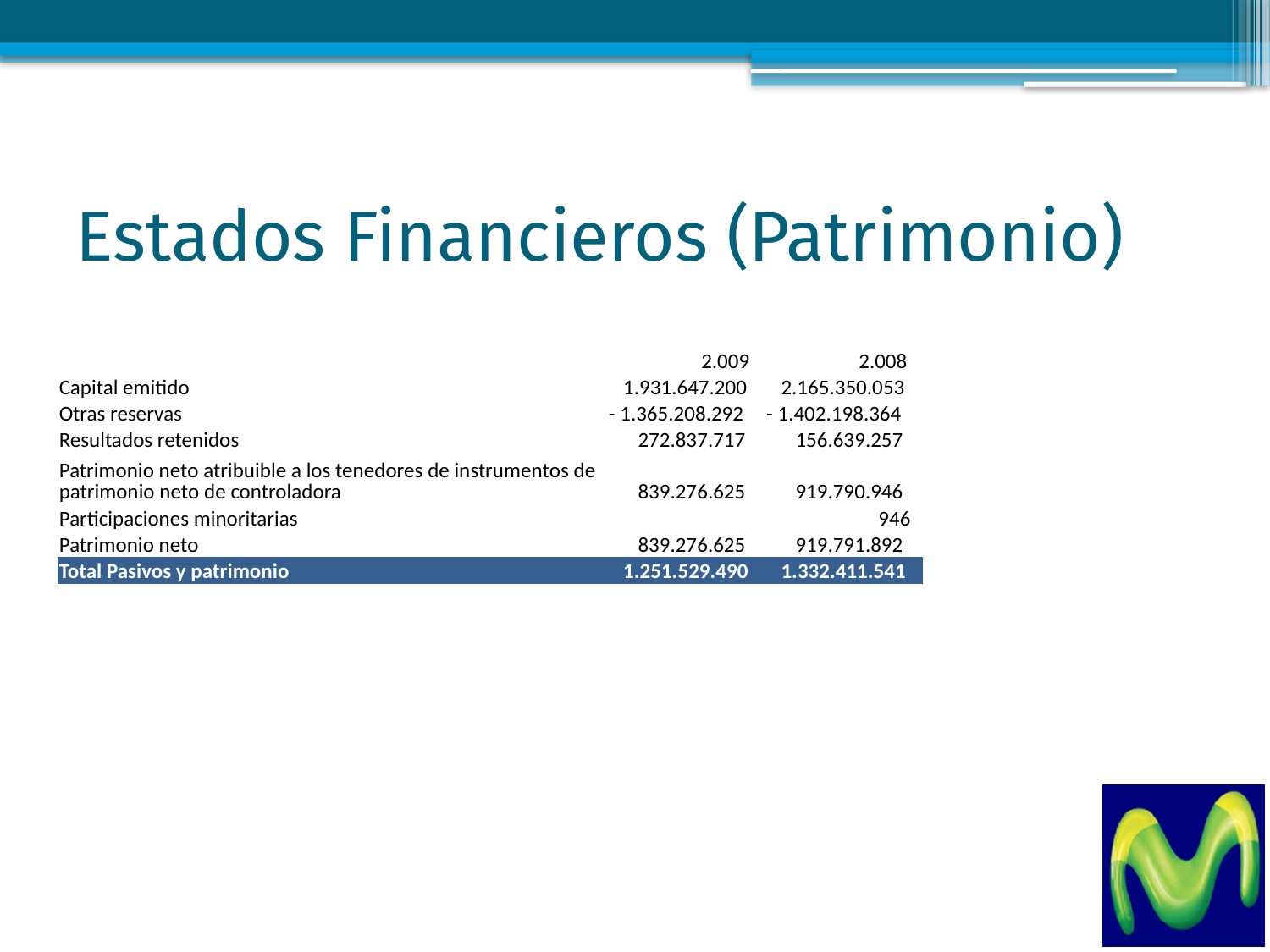

# Estados Financieros (Patrimonio)
|  | 2.009 | 2.008 |
| --- | --- | --- |
| Capital emitido | 1.931.647.200 | 2.165.350.053 |
| Otras reservas | - 1.365.208.292 | - 1.402.198.364 |
| Resultados retenidos | 272.837.717 | 156.639.257 |
| Patrimonio neto atribuible a los tenedores de instrumentos de patrimonio neto de controladora | 839.276.625 | 919.790.946 |
| Participaciones minoritarias |  | 946 |
| Patrimonio neto | 839.276.625 | 919.791.892 |
| Total Pasivos y patrimonio | 1.251.529.490 | 1.332.411.541 |